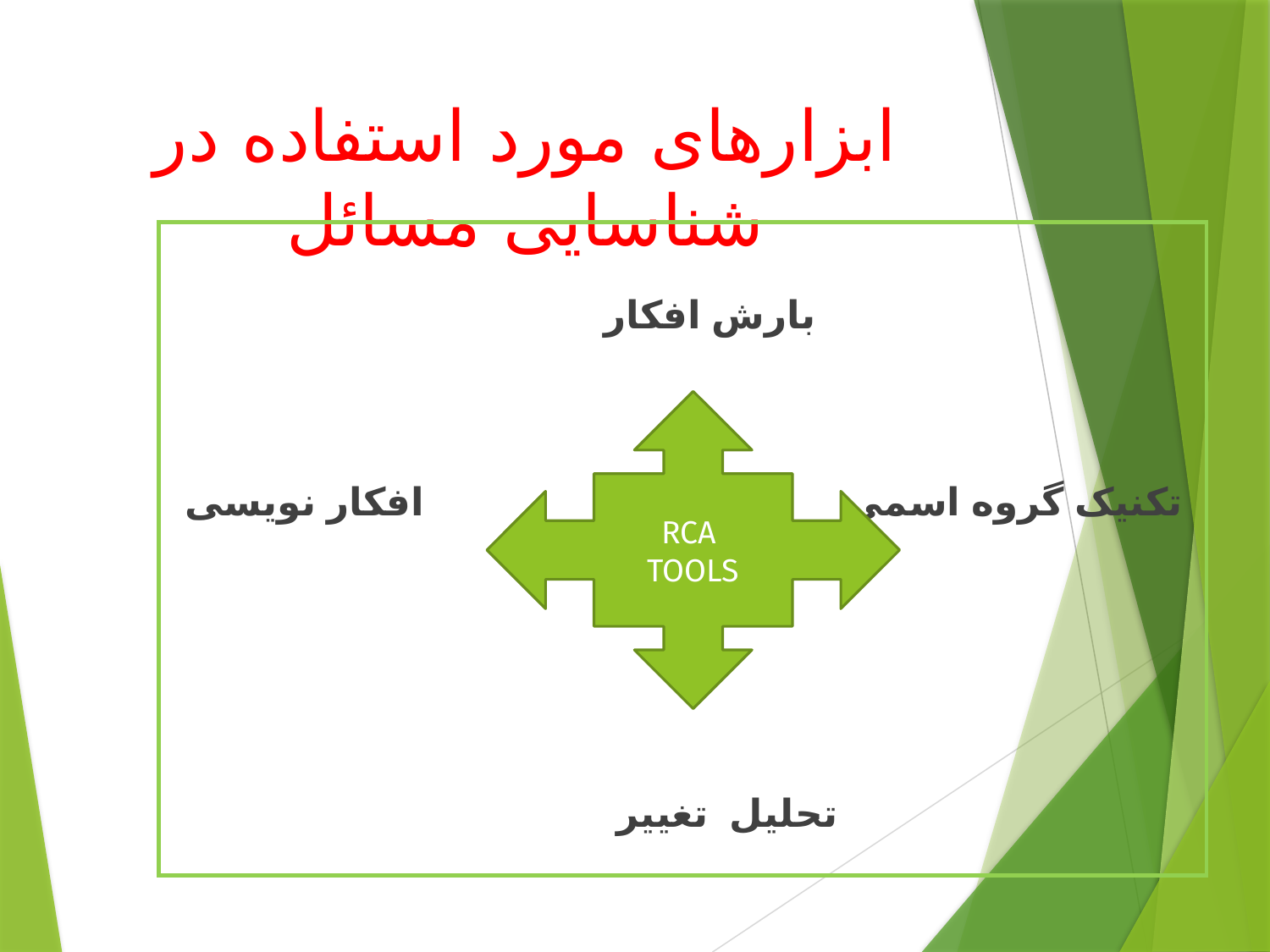

# ابزارهای مورد استفاده در شناسایی مسائل

                                   بارش افکار

 تکنیک گروه اسمی                                       افکار نویسی

                                 تحلیل  تغییر
RCA
TOOLS